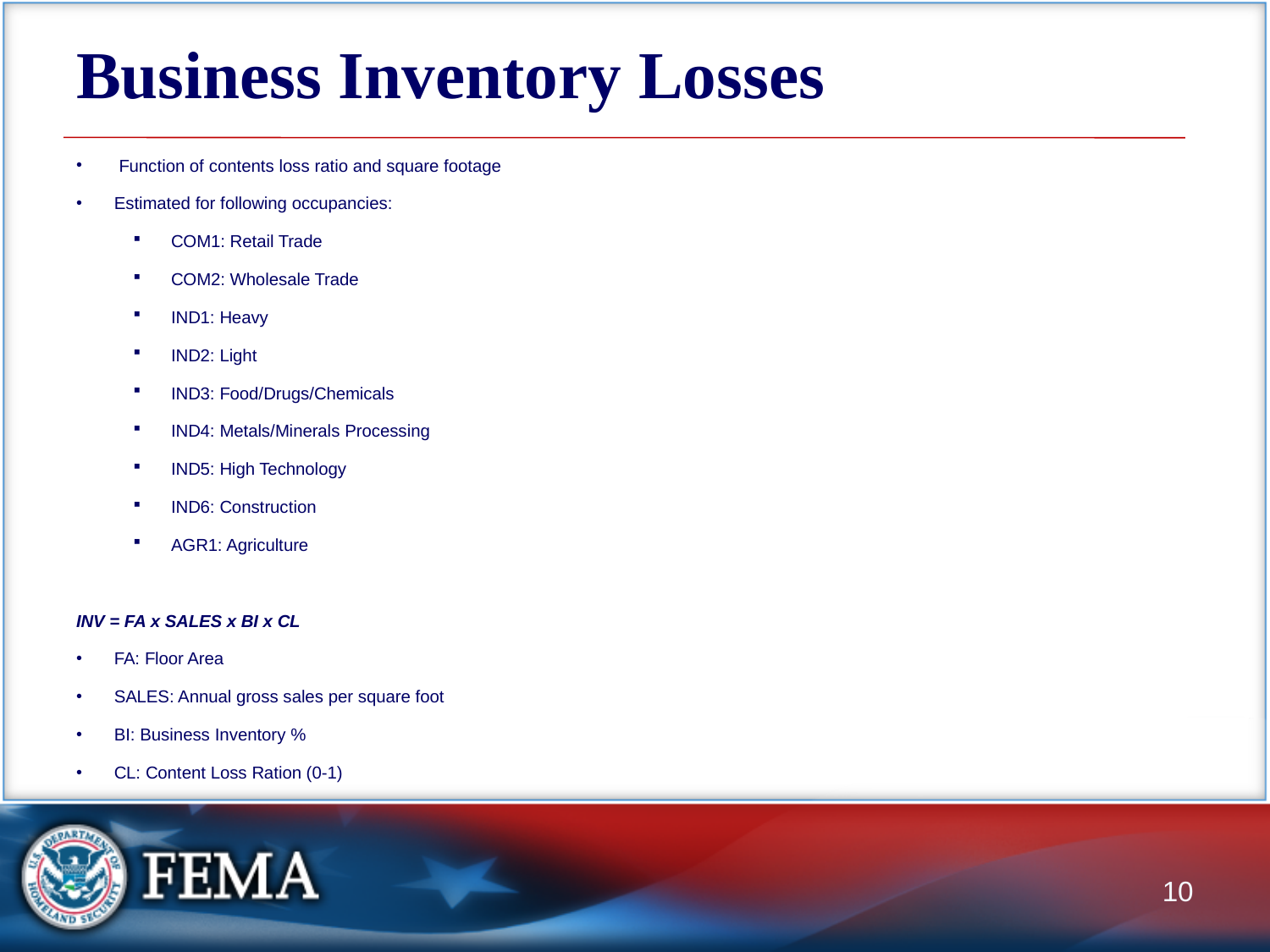

# Business Inventory Losses
 Function of contents loss ratio and square footage
Estimated for following occupancies:
COM1: Retail Trade
COM2: Wholesale Trade
IND1: Heavy
IND2: Light
IND3: Food/Drugs/Chemicals
IND4: Metals/Minerals Processing
IND5: High Technology
IND6: Construction
AGR1: Agriculture

INV = FA x SALES x BI x CL
FA: Floor Area
SALES: Annual gross sales per square foot
BI: Business Inventory %
CL: Content Loss Ration (0-1)
10